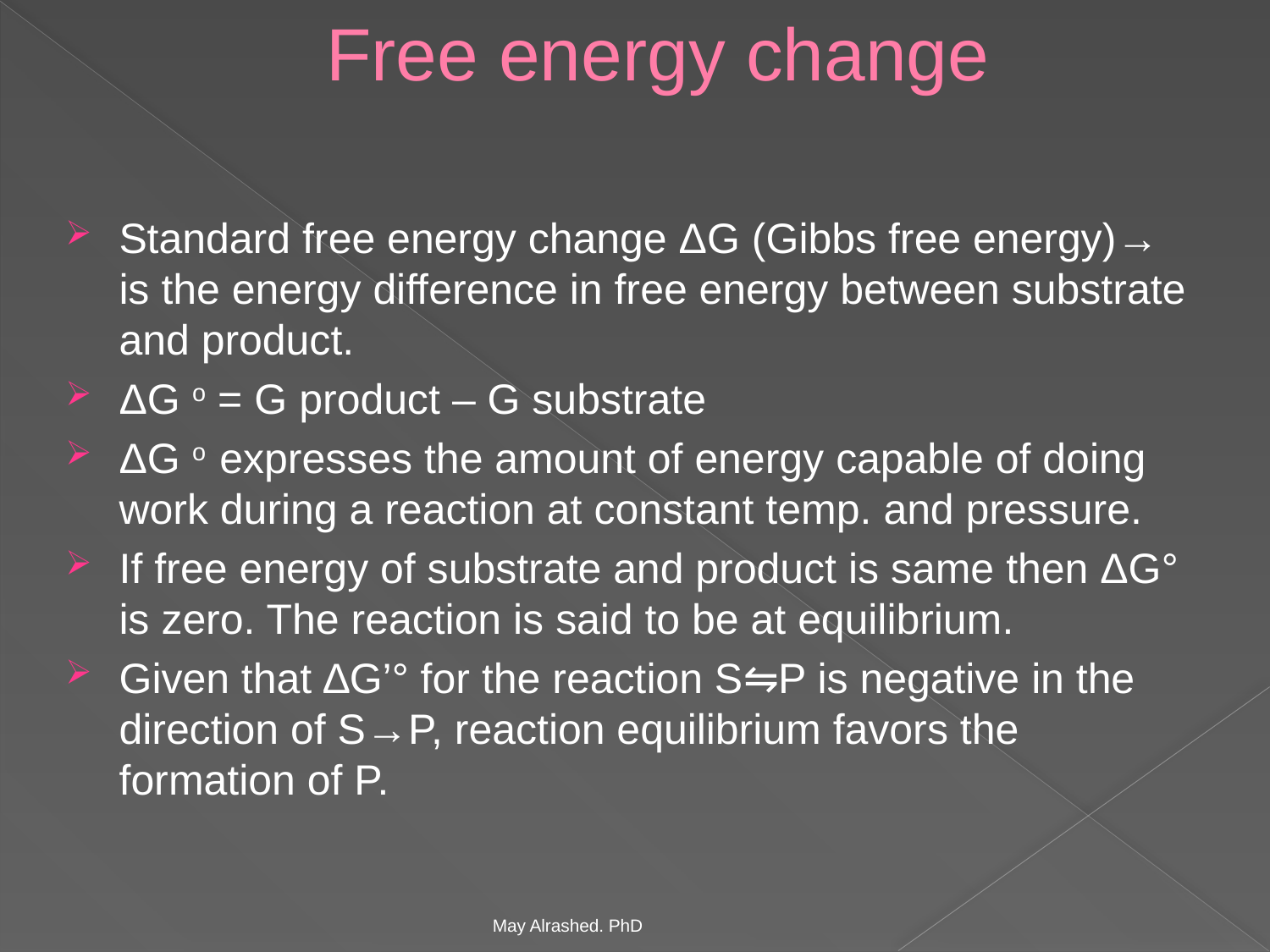

Free energy change
Standard free energy change ΔG (Gibbs free energy)→  is the energy difference in free energy between substrate and product.
ΔG o = G product – G substrate
ΔG o  expresses the amount of energy capable of doing work during a reaction at constant temp. and pressure.
If free energy of substrate and product is same then ΔG° is zero. The reaction is said to be at equilibrium.
Given that ∆G’° for the reaction S⇋P is negative in the direction of S→P, reaction equilibrium favors the formation of P.

May Alrashed. PhD